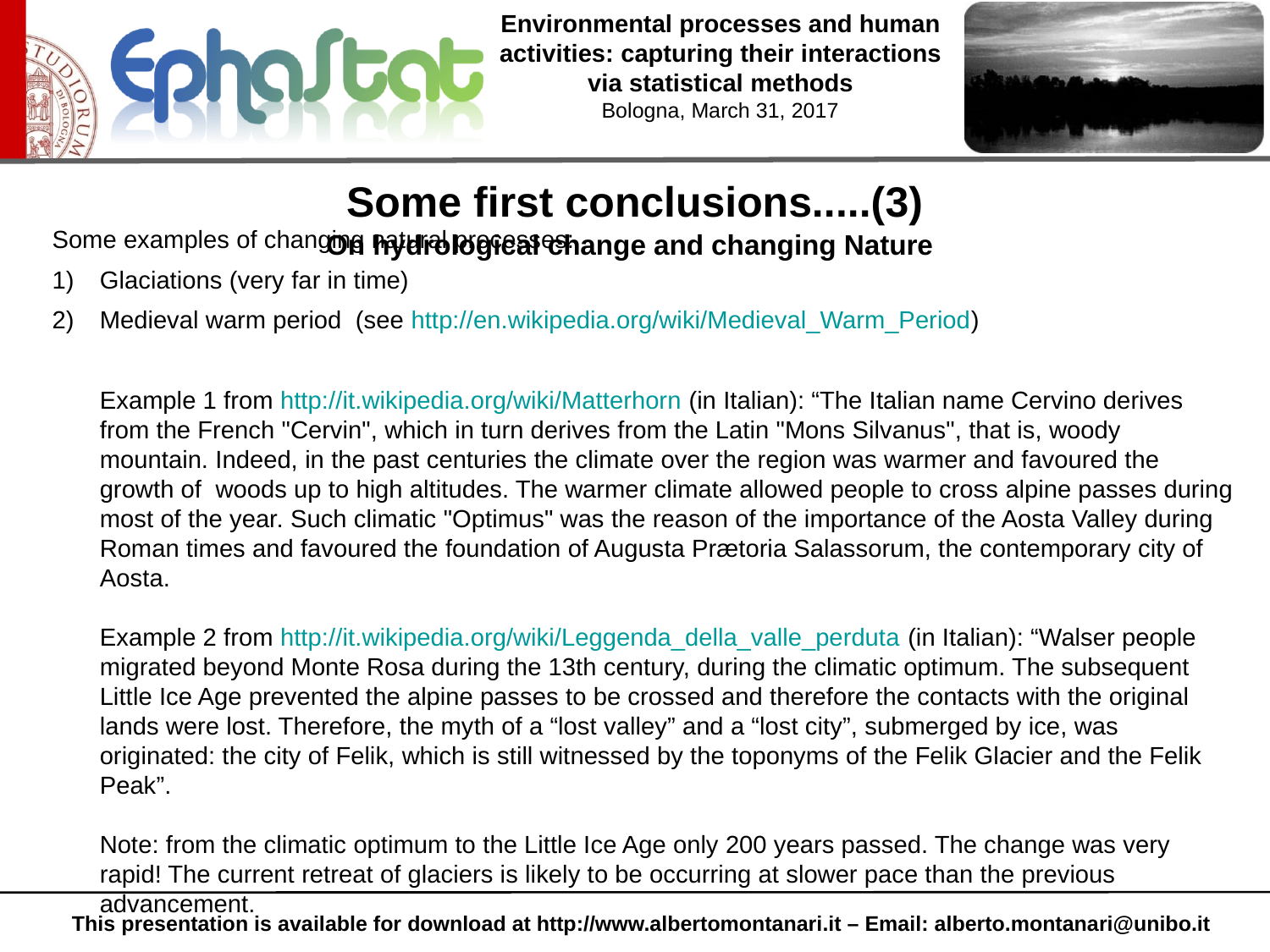

Some first conclusions.....(3)
On hydrological change and changing Nature
Some examples of changing natural processes:
Glaciations (very far in time)
Medieval warm period  (see http://en.wikipedia.org/wiki/Medieval_Warm_Period)

	Example 1 from http://it.wikipedia.org/wiki/Matterhorn (in Italian): “The Italian name Cervino derives from the French "Cervin", which in turn derives from the Latin "Mons Silvanus", that is, woody mountain. Indeed, in the past centuries the climate over the region was warmer and favoured the growth of  woods up to high altitudes. The warmer climate allowed people to cross alpine passes during most of the year. Such climatic "Optimus" was the reason of the importance of the Aosta Valley during Roman times and favoured the foundation of Augusta Prætoria Salassorum, the contemporary city of Aosta.
Example 2 from http://it.wikipedia.org/wiki/Leggenda_della_valle_perduta (in Italian): “Walser people migrated beyond Monte Rosa during the 13th century, during the climatic optimum. The subsequent Little Ice Age prevented the alpine passes to be crossed and therefore the contacts with the original lands were lost. Therefore, the myth of a “lost valley” and a “lost city”, submerged by ice, was originated: the city of Felik, which is still witnessed by the toponyms of the Felik Glacier and the Felik Peak”.
Note: from the climatic optimum to the Little Ice Age only 200 years passed. The change was very rapid! The current retreat of glaciers is likely to be occurring at slower pace than the previous advancement.